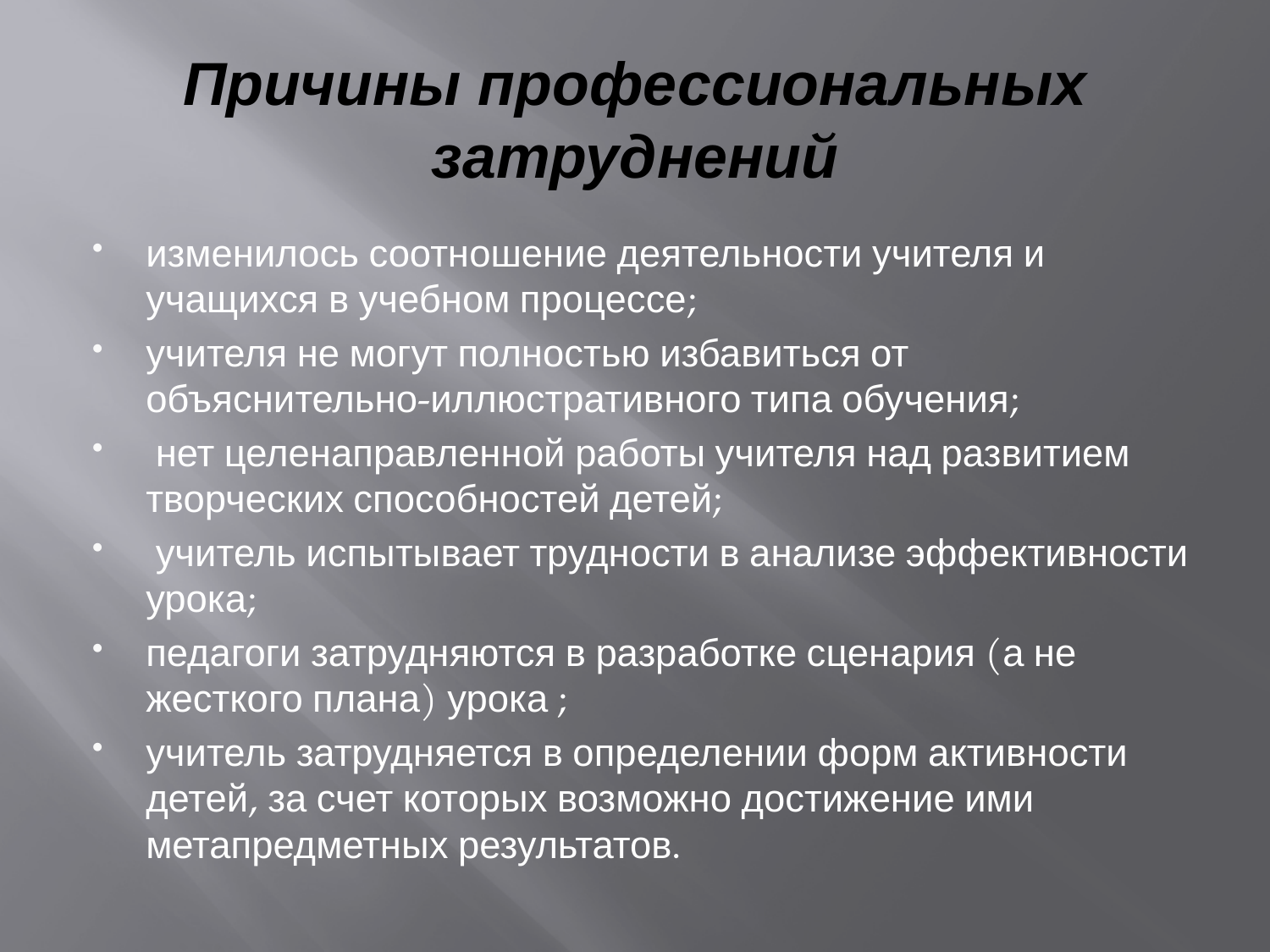

# Причины профессиональных затруднений
изменилось соотношение деятельности учителя и учащихся в учебном процессе;
учителя не могут полностью избавиться от объяснительно-иллюстративного типа обучения;
 нет целенаправленной работы учителя над развитием творческих способностей детей;
 учитель испытывает трудности в анализе эффективности урока;
педагоги затрудняются в разработке сценария (а не жесткого плана) урока ;
учитель затрудняется в определении форм активности детей, за счет которых возможно достижение ими метапредметных результатов.